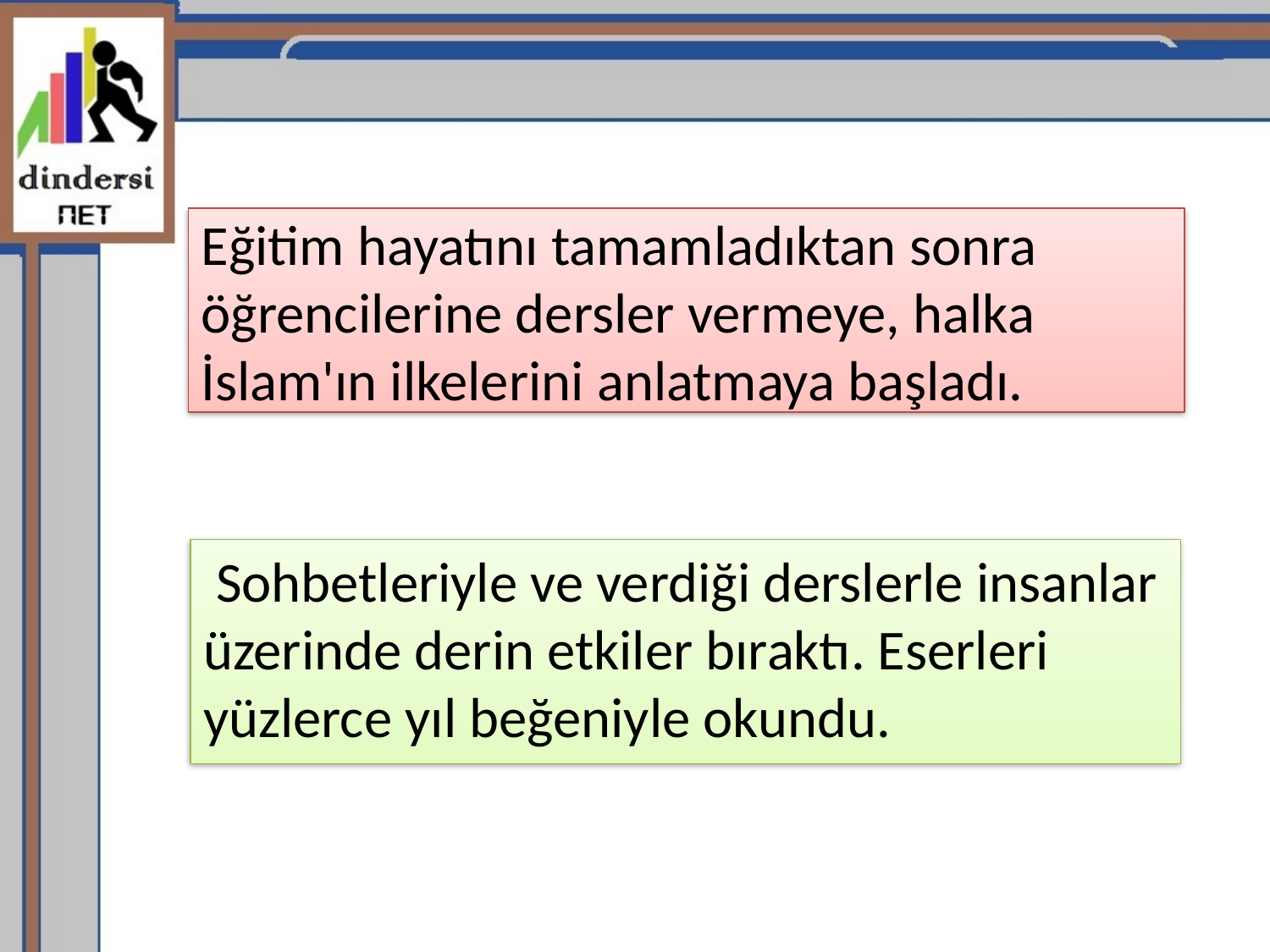

# Eğitim hayatını tamamladıktan sonra öğrencilerine dersler vermeye, halka İslam'ın ilkelerini anlatmaya başladı.
 Sohbetleriyle ve verdiği derslerle insanlar üzerinde derin etkiler bıraktı. Eserleri yüzlerce yıl beğeniyle okundu.